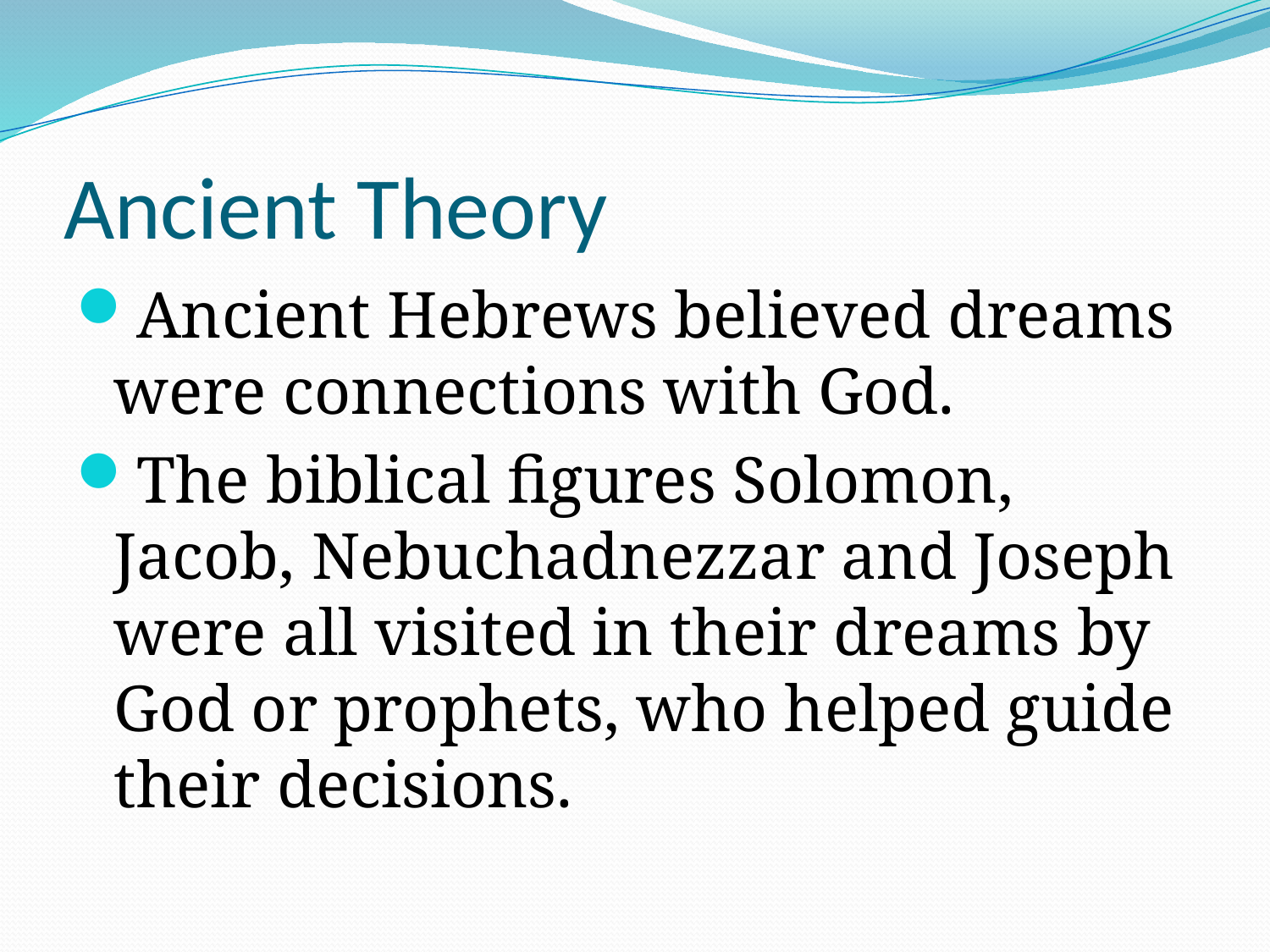

# Ancient Theory
Ancient Hebrews believed dreams were connections with God.
The biblical figures Solomon, Jacob, Nebuchadnezzar and Joseph were all visited in their dreams by God or prophets, who helped guide their decisions.